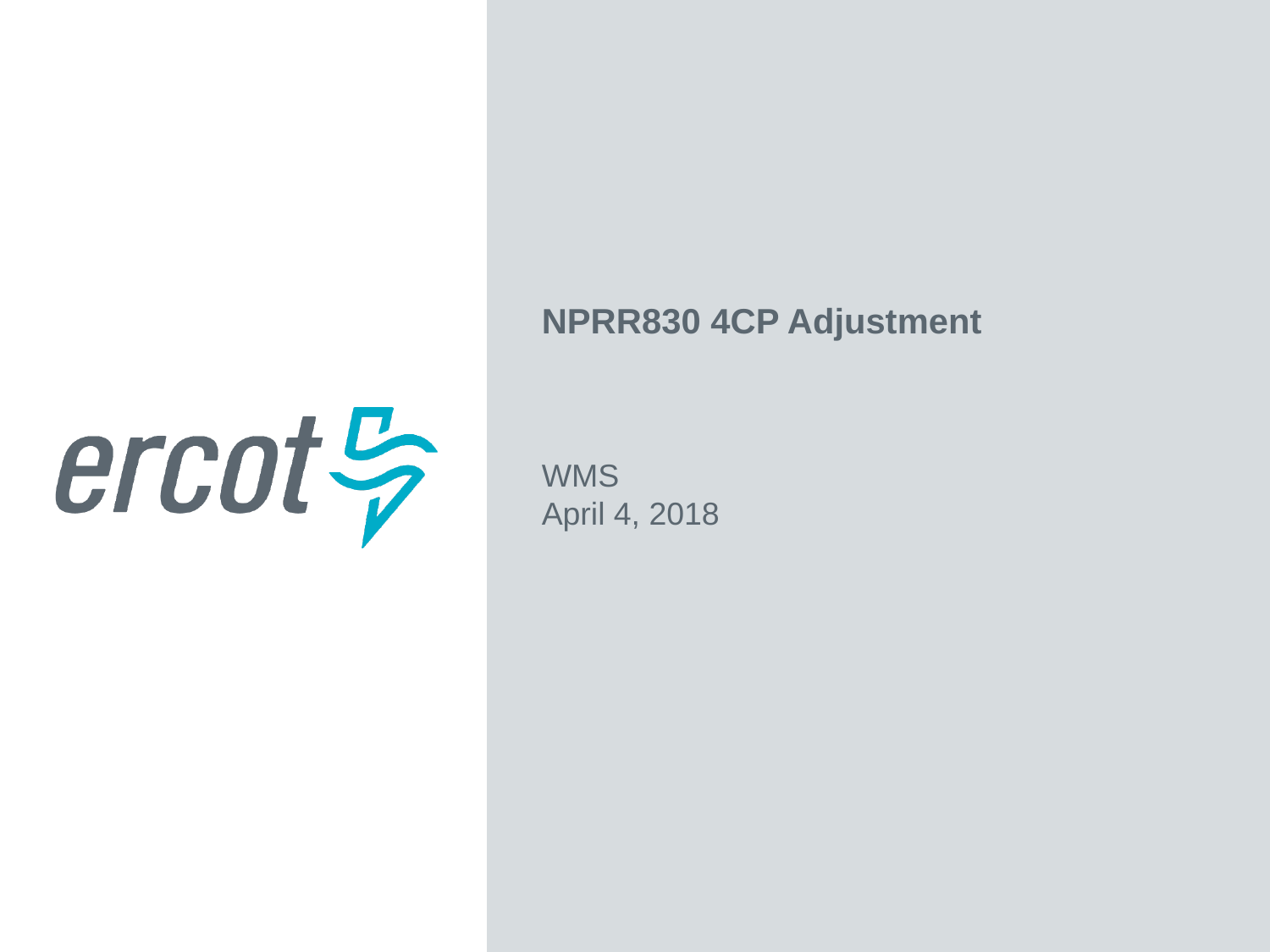

NPRR830 4CP Adjustment

WMS
April 4, 2018